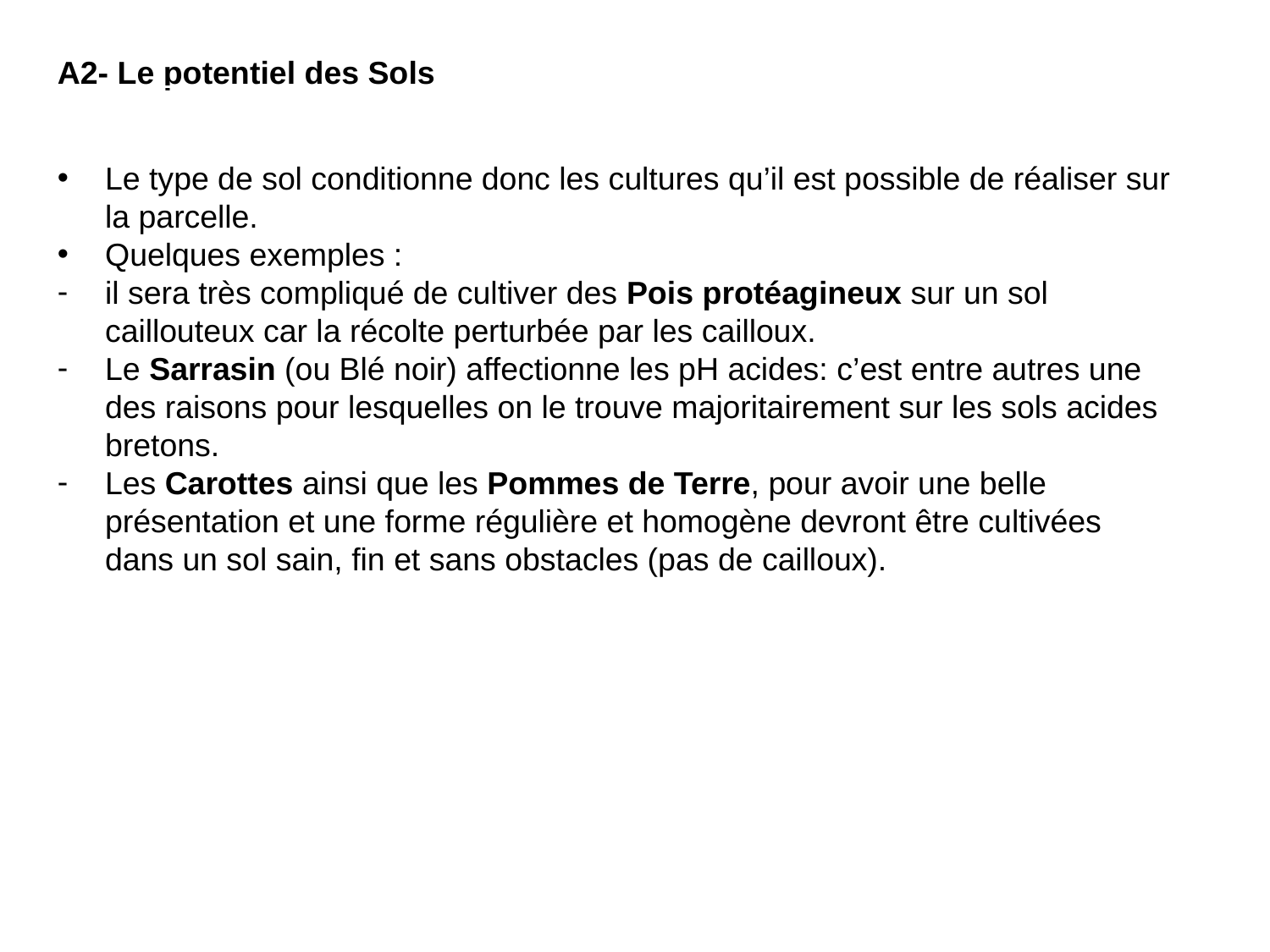

A2- Le potentiel des Sols

Le type de sol conditionne donc les cultures qu’il est possible de réaliser sur la parcelle.
Quelques exemples :
il sera très compliqué de cultiver des Pois protéagineux sur un sol caillouteux car la récolte perturbée par les cailloux.
Le Sarrasin (ou Blé noir) affectionne les pH acides: c’est entre autres une des raisons pour lesquelles on le trouve majoritairement sur les sols acides bretons.
Les Carottes ainsi que les Pommes de Terre, pour avoir une belle présentation et une forme régulière et homogène devront être cultivées dans un sol sain, fin et sans obstacles (pas de cailloux).